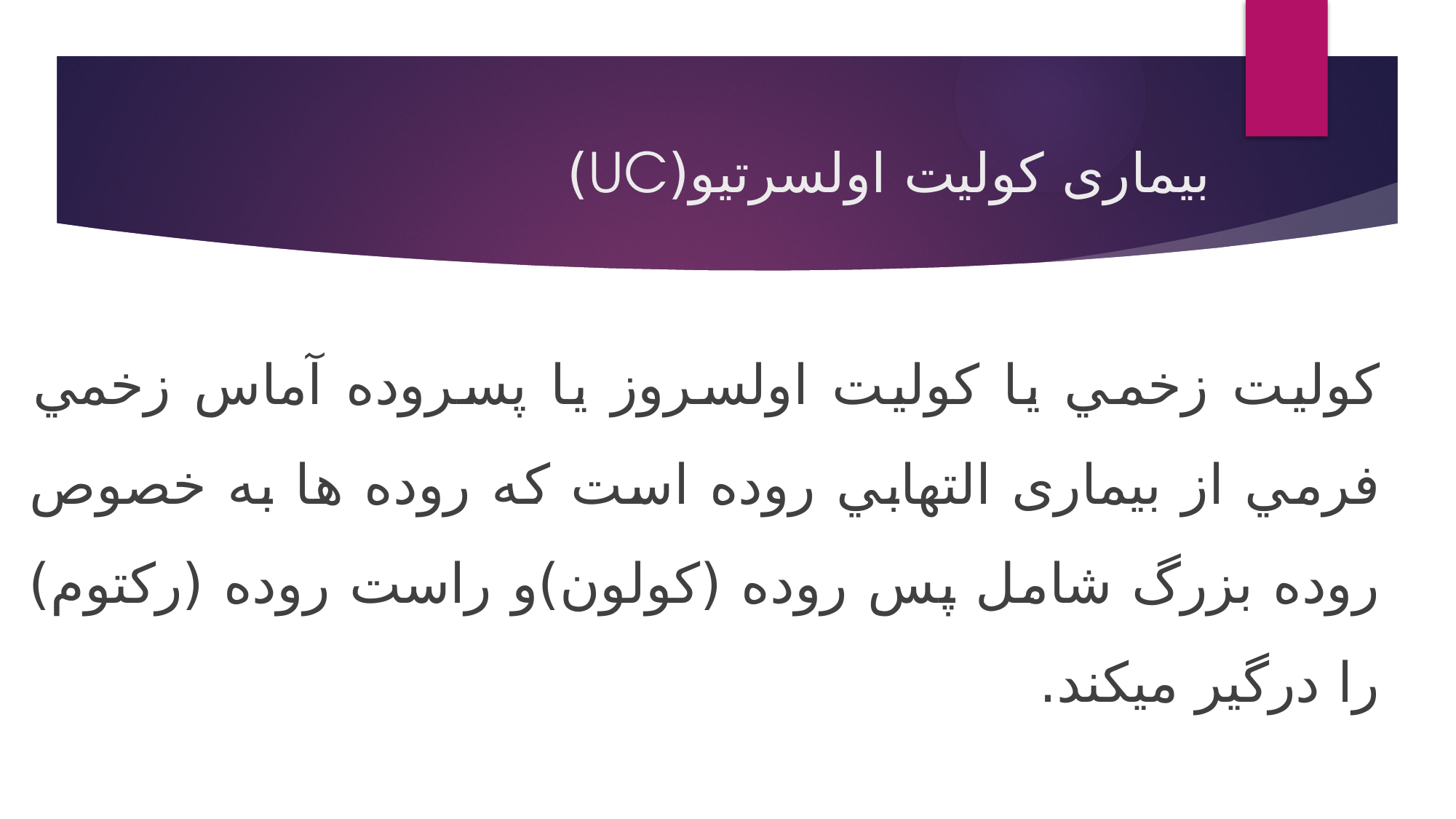

# بیماری کولیت اولسرتیو(UC)
كوليت زخمي يا كوليت اولسروز يا پسروده آماس زخمي فرمي از بيماری التهابي روده است كه روده ها به خصوص روده بزرگ شامل پس روده (كولون)و راست روده (ركتوم) را درگير ميكند.